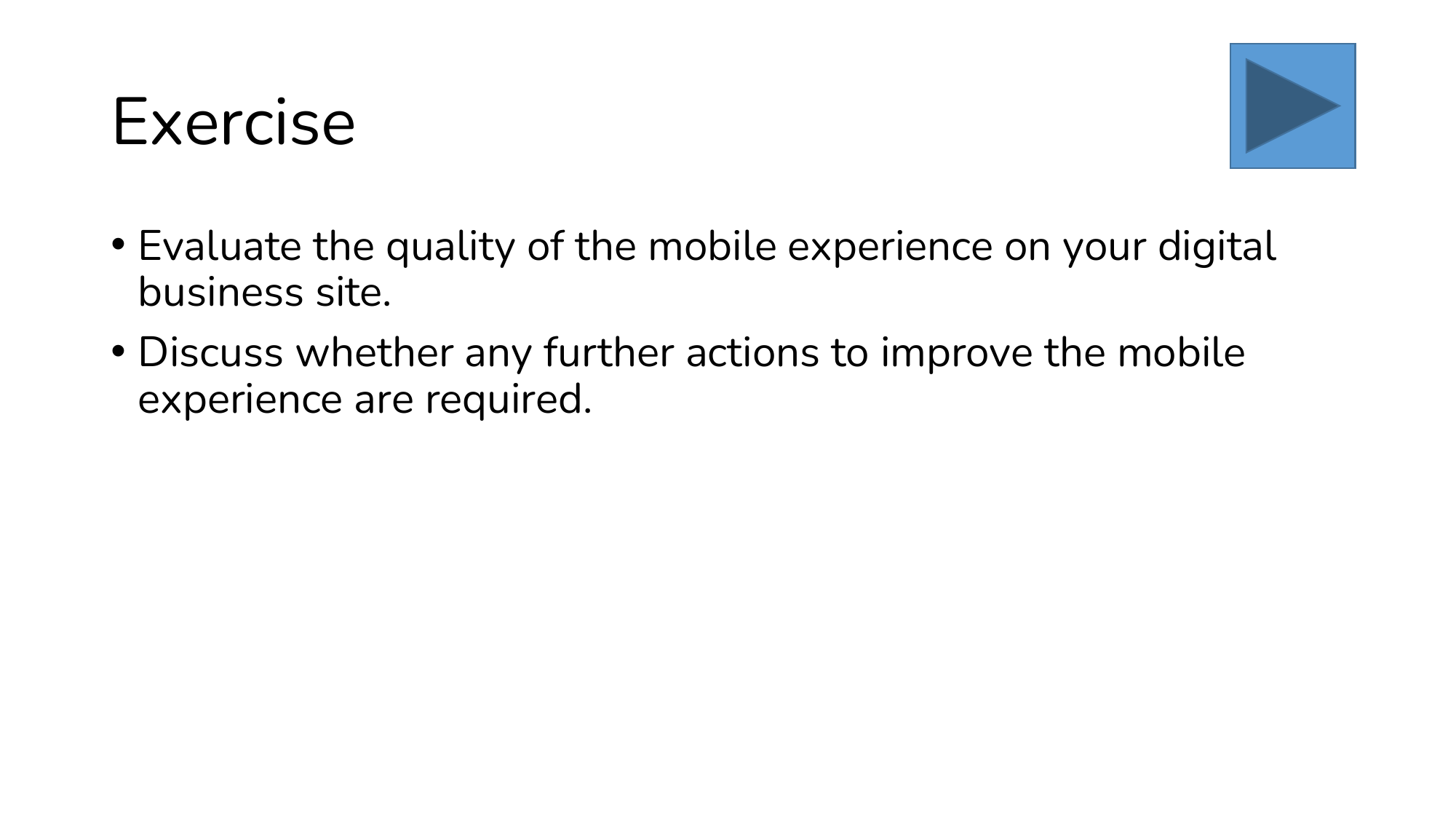

# Exercise

Evaluate the quality of the mobile experience on your digital business site.
Discuss whether any further actions to improve the mobile experience are required.